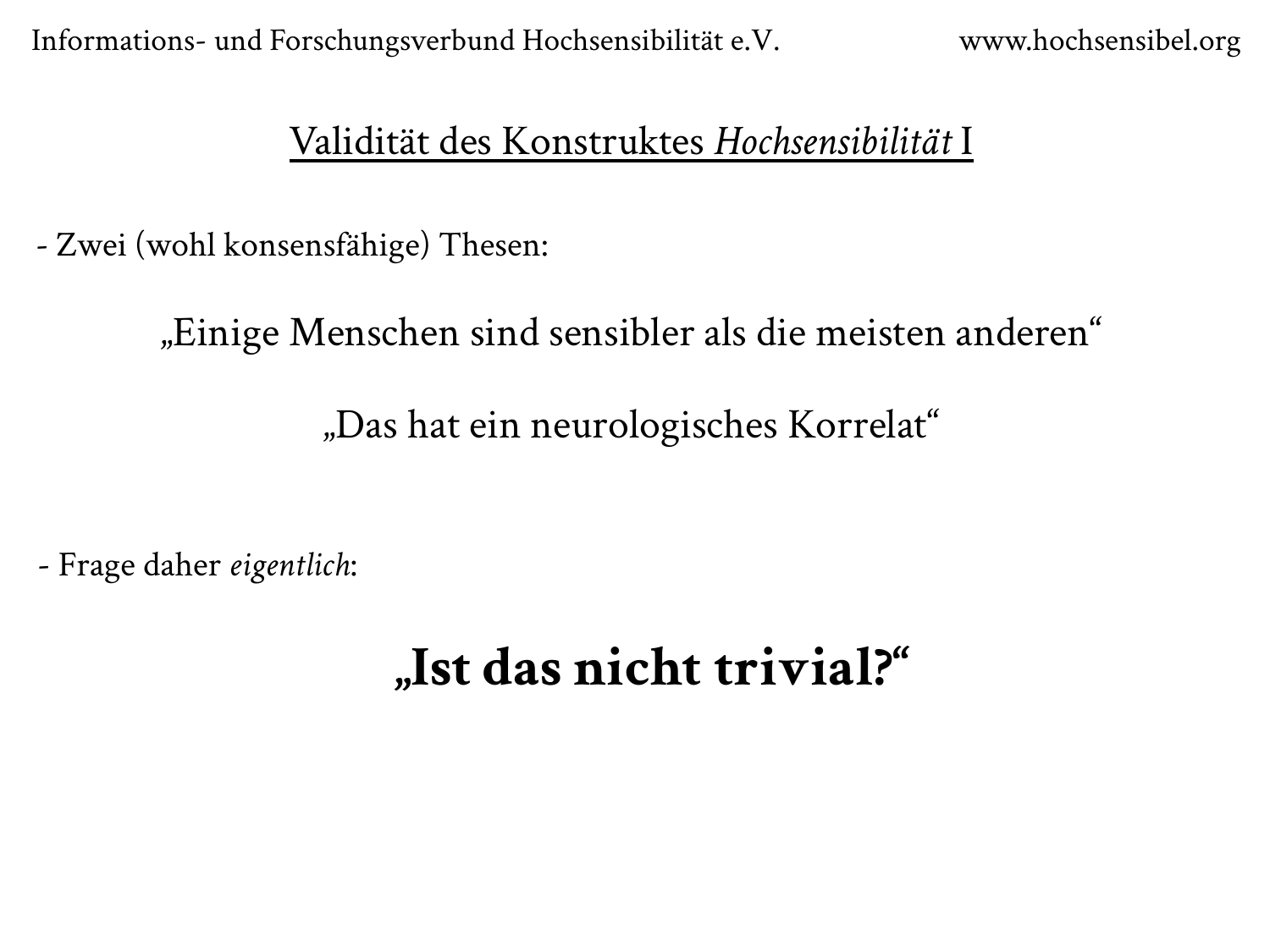

Informations- und Forschungsverbund Hochsensibilität e.V.
www.hochsensibel.org
Validität des Konstruktes Hochsensibilität I
# - Zwei (wohl konsensfähige) Thesen:
„Einige Menschen sind sensibler als die meisten anderen“
„Das hat ein neurologisches Korrelat“
- Frage daher eigentlich:
„Ist das nicht trivial?“